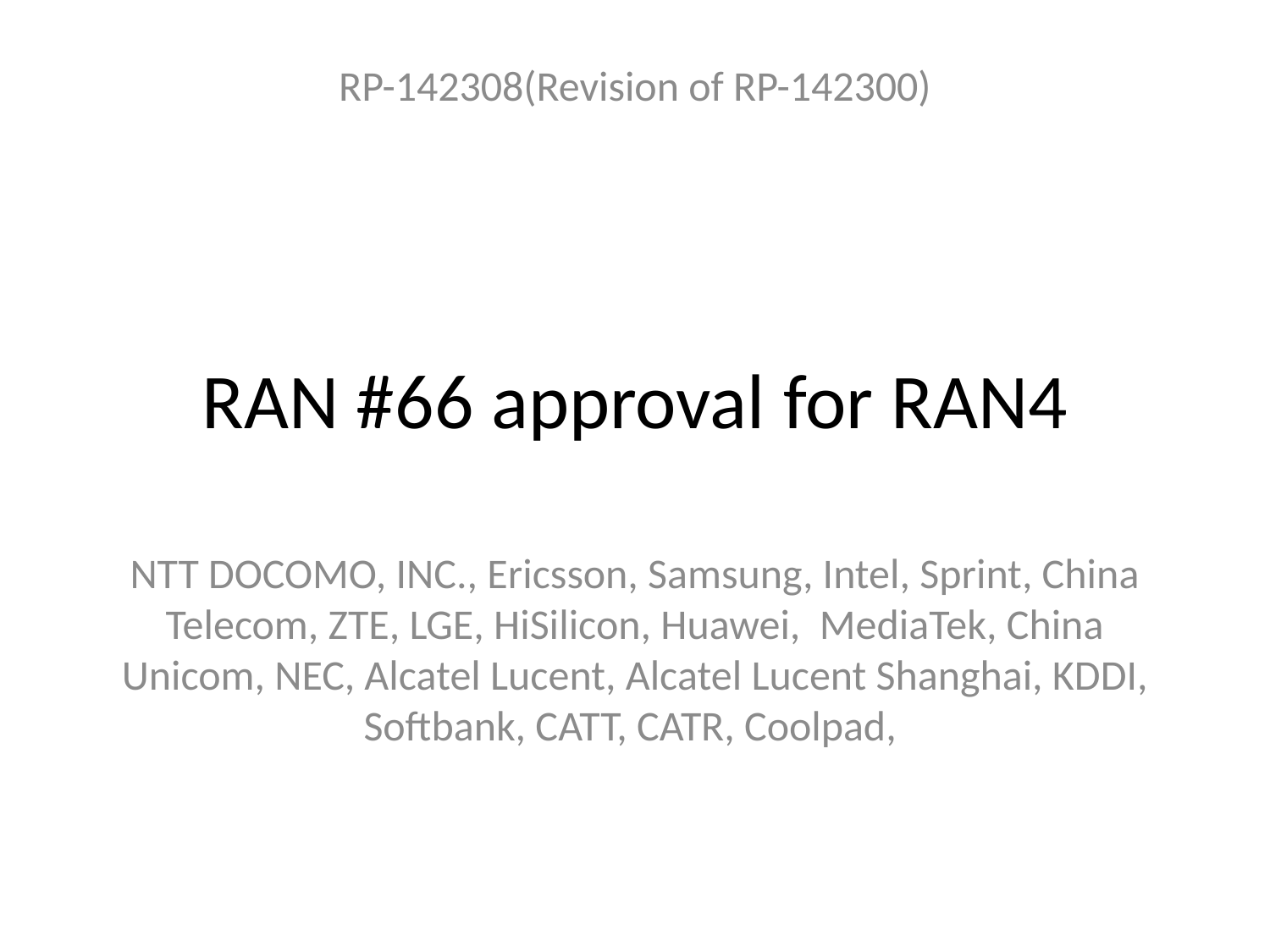

RP-142308(Revision of RP-142300)
# RAN #66 approval for RAN4
NTT DOCOMO, INC., Ericsson, Samsung, Intel, Sprint, China Telecom, ZTE, LGE, HiSilicon, Huawei,  MediaTek, China Unicom, NEC, Alcatel Lucent, Alcatel Lucent Shanghai, KDDI, Softbank, CATT, CATR, Coolpad,